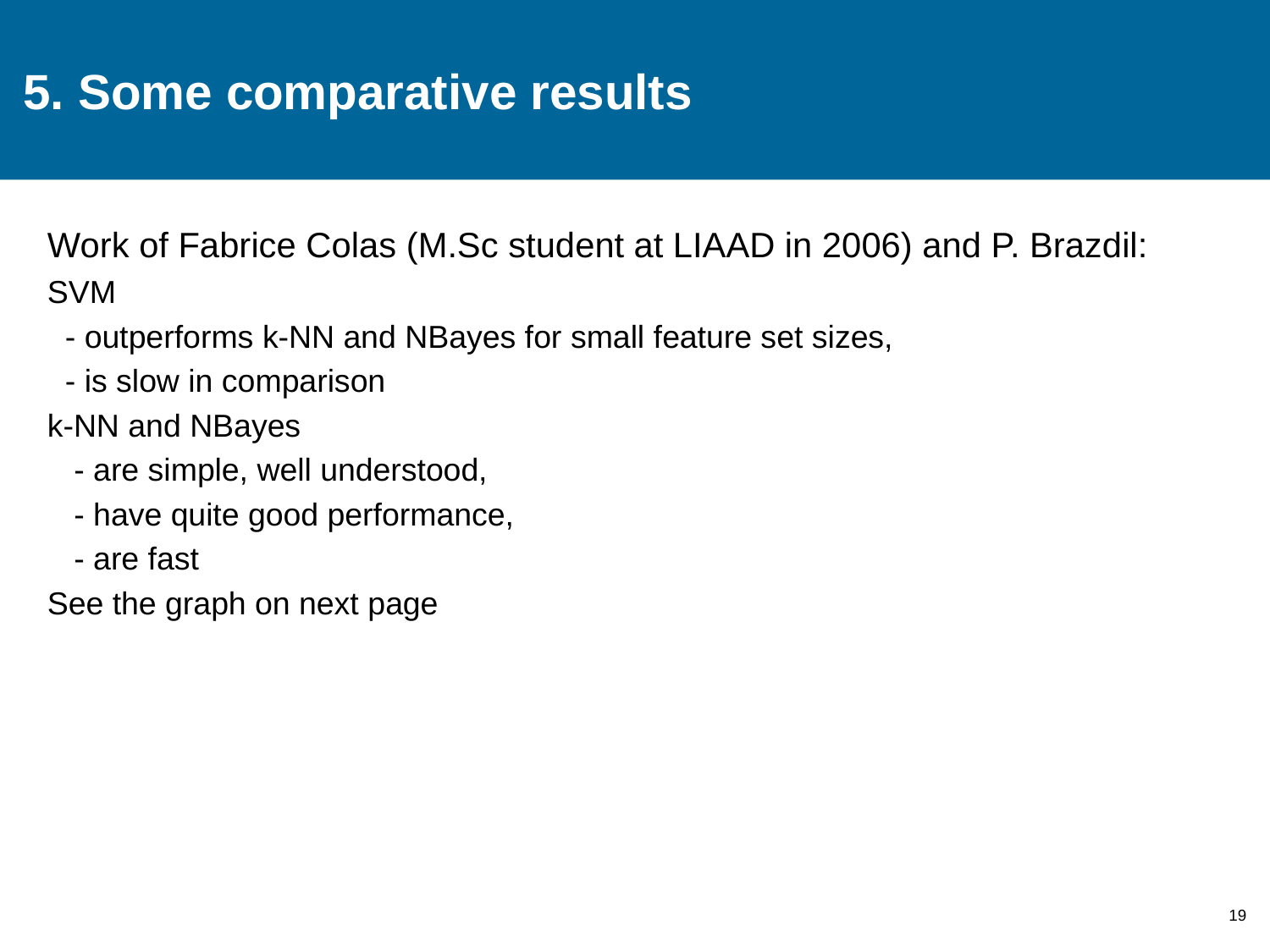

# 5. Some comparative results
Work of Fabrice Colas (M.Sc student at LIAAD in 2006) and P. Brazdil:
SVM
  - outperforms k-NN and NBayes for small feature set sizes,
  - is slow in comparison
k-NN and NBayes
   - are simple, well understood,
   - have quite good performance,
   - are fast
See the graph on next page
19